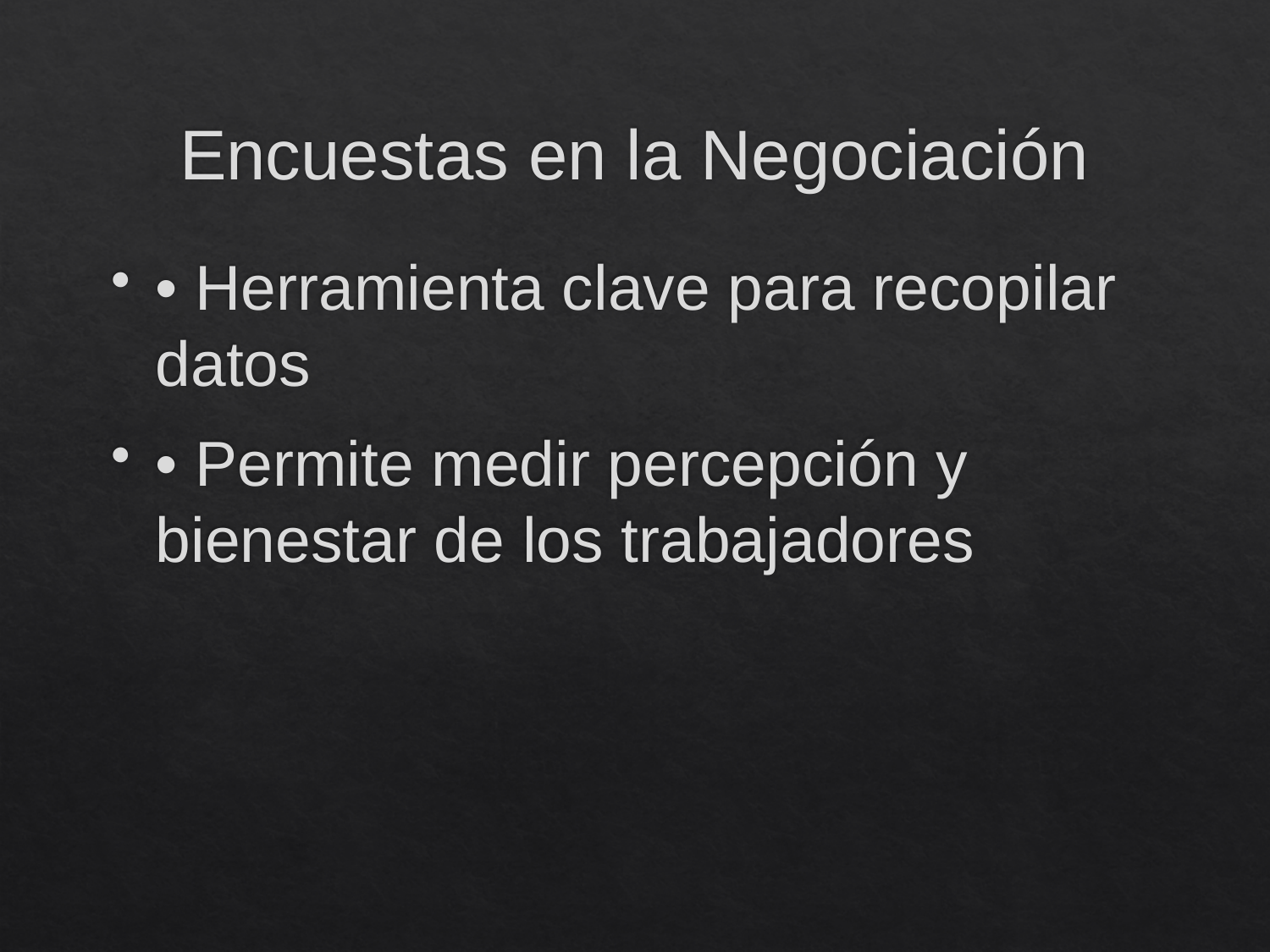

# Encuestas en la Negociación
• Herramienta clave para recopilar datos
• Permite medir percepción y bienestar de los trabajadores